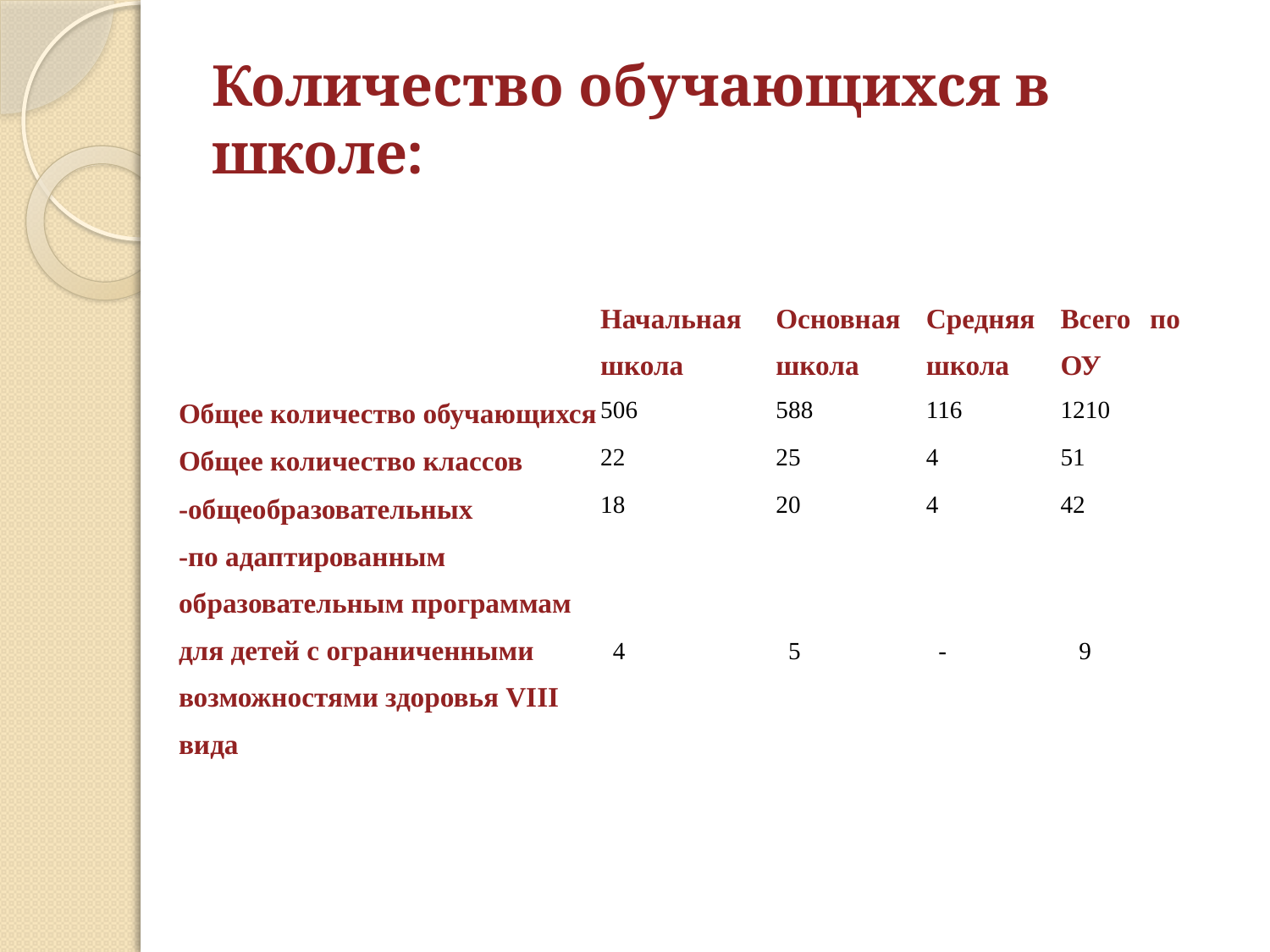

# Количество обучающихся в школе:
|  | Начальная школа | Основная школа | Средняя школа | Всего по ОУ |
| --- | --- | --- | --- | --- |
| Общее количество обучающихся | 506 | 588 | 116 | 1210 |
| Общее количество классов | 22 | 25 | 4 | 51 |
| -общеобразовательных | 18 | 20 | 4 | 42 |
| -по адаптированным образовательным программам для детей с ограниченными возможностями здоровья VIII вида | 4 | 5 | - | 9 |